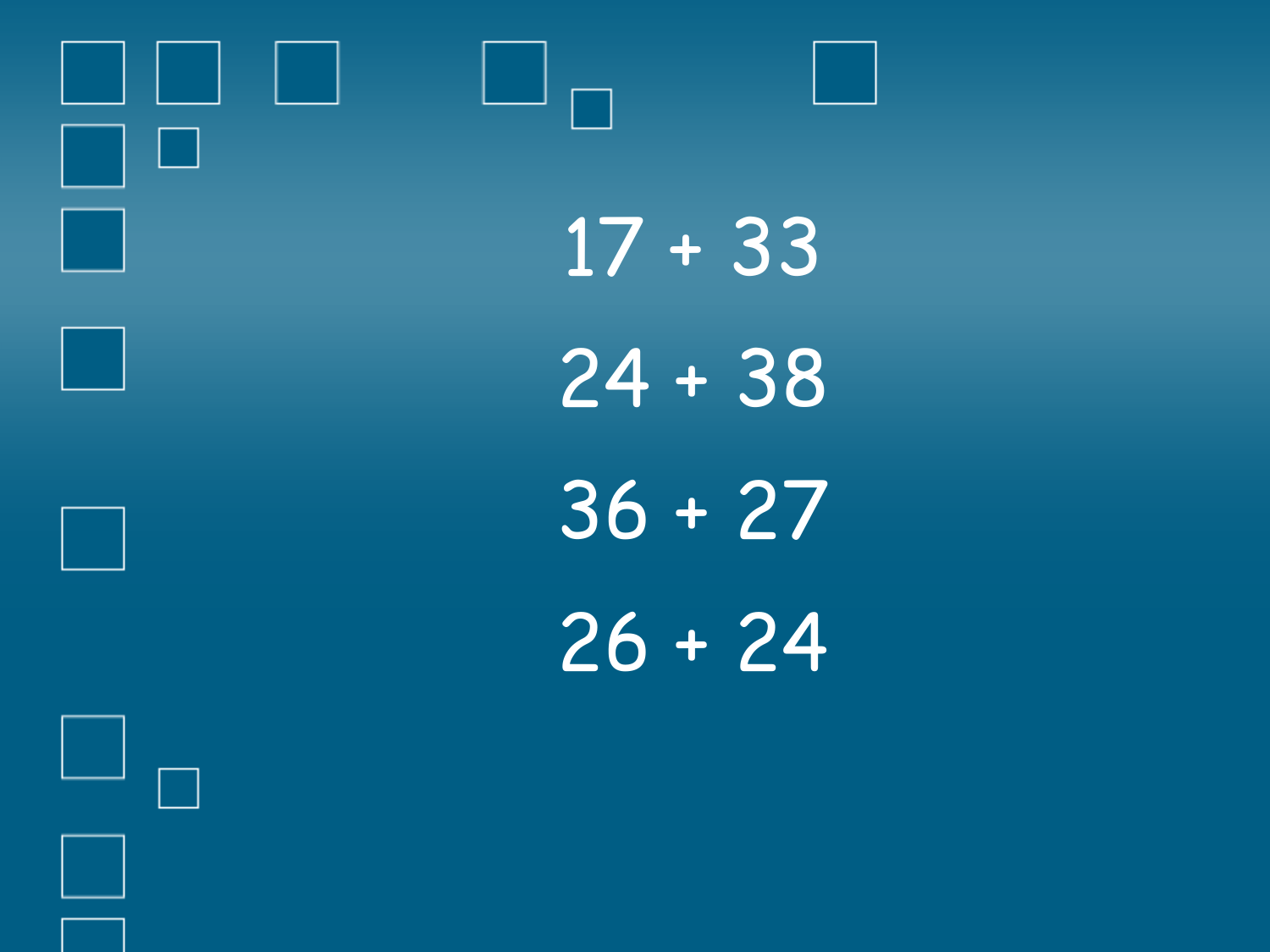

17 + 33
24 + 38
36 + 27
26 + 24